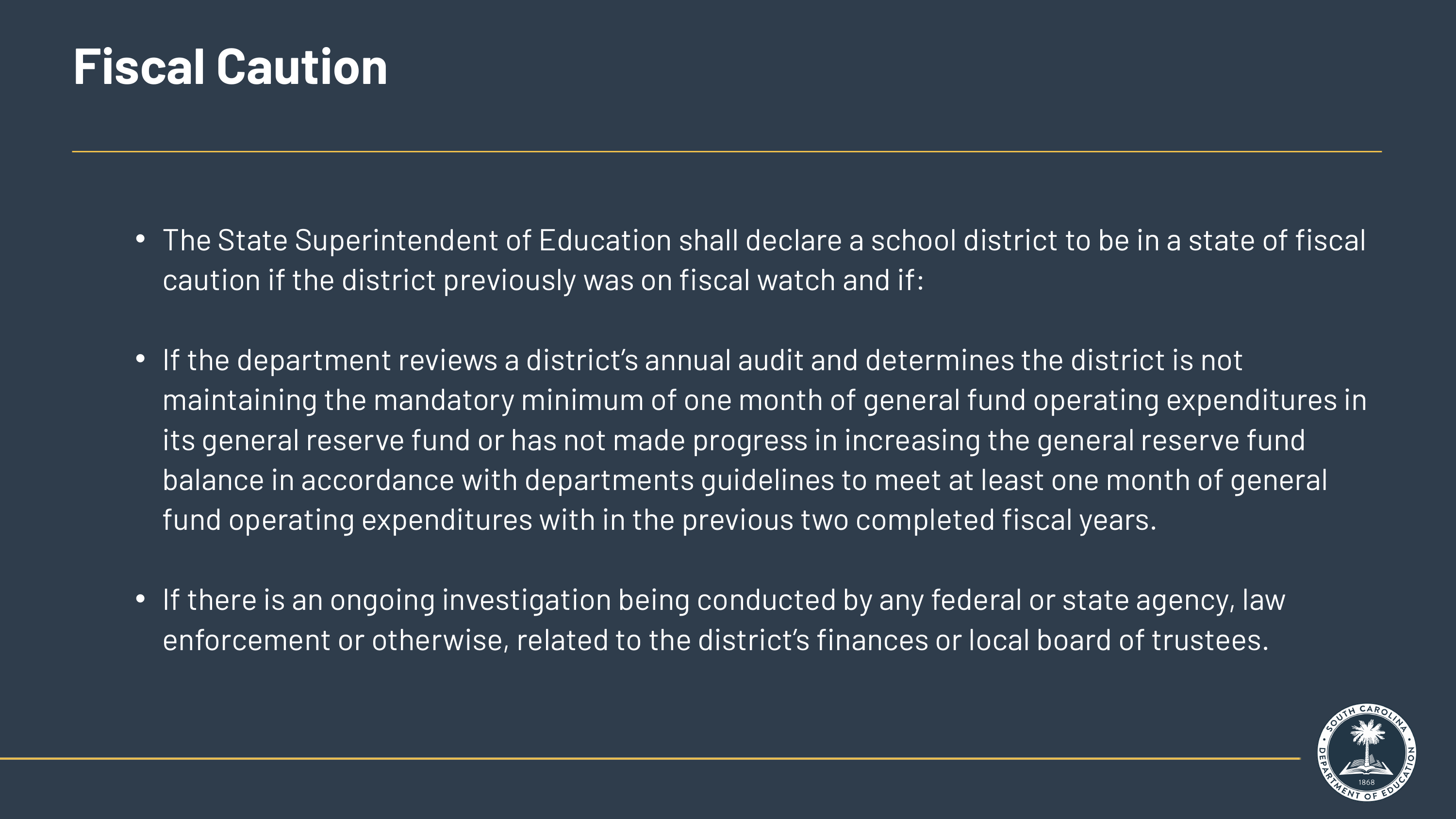

# Fiscal Caution

The State Superintendent of Education shall declare a school district to be in a state of fiscal caution if the district previously was on fiscal watch and if:

If the department reviews a district’s annual audit and determines the district is not maintaining the mandatory minimum of one month of general fund operating expenditures in its general reserve fund or has not made progress in increasing the general reserve fund balance in accordance with departments guidelines to meet at least one month of general fund operating expenditures with in the previous two completed fiscal years.

If there is an ongoing investigation being conducted by any federal or state agency, law enforcement or otherwise, related to the district’s finances or local board of trustees.